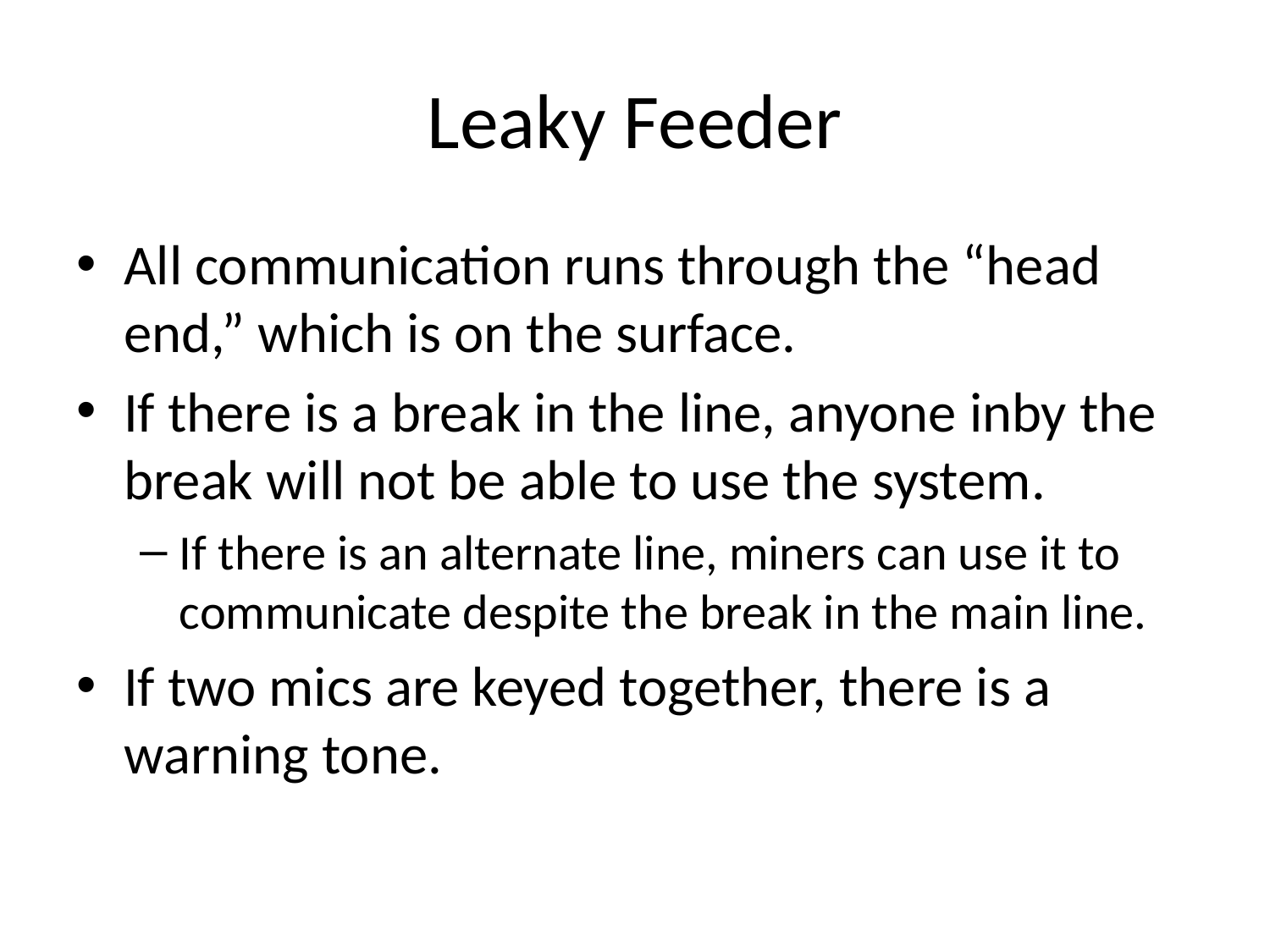

# Leaky Feeder
All communication runs through the “head end,” which is on the surface.
If there is a break in the line, anyone inby the break will not be able to use the system.
If there is an alternate line, miners can use it to communicate despite the break in the main line.
If two mics are keyed together, there is a warning tone.